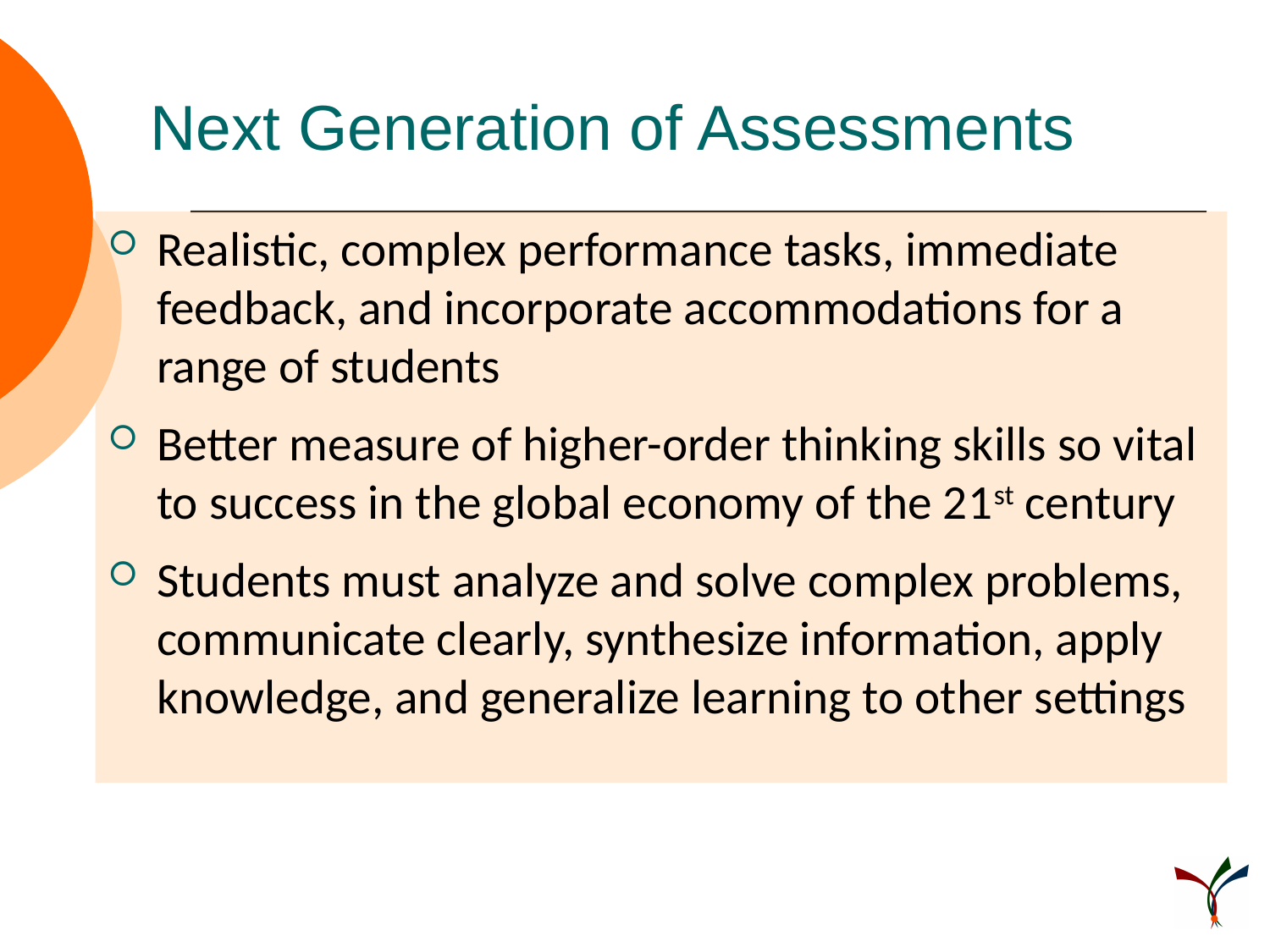

# Next Generation of Assessments
Realistic, complex performance tasks, immediate feedback, and incorporate accommodations for a range of students
Better measure of higher-order thinking skills so vital to success in the global economy of the 21st century
Students must analyze and solve complex problems, communicate clearly, synthesize information, apply knowledge, and generalize learning to other settings